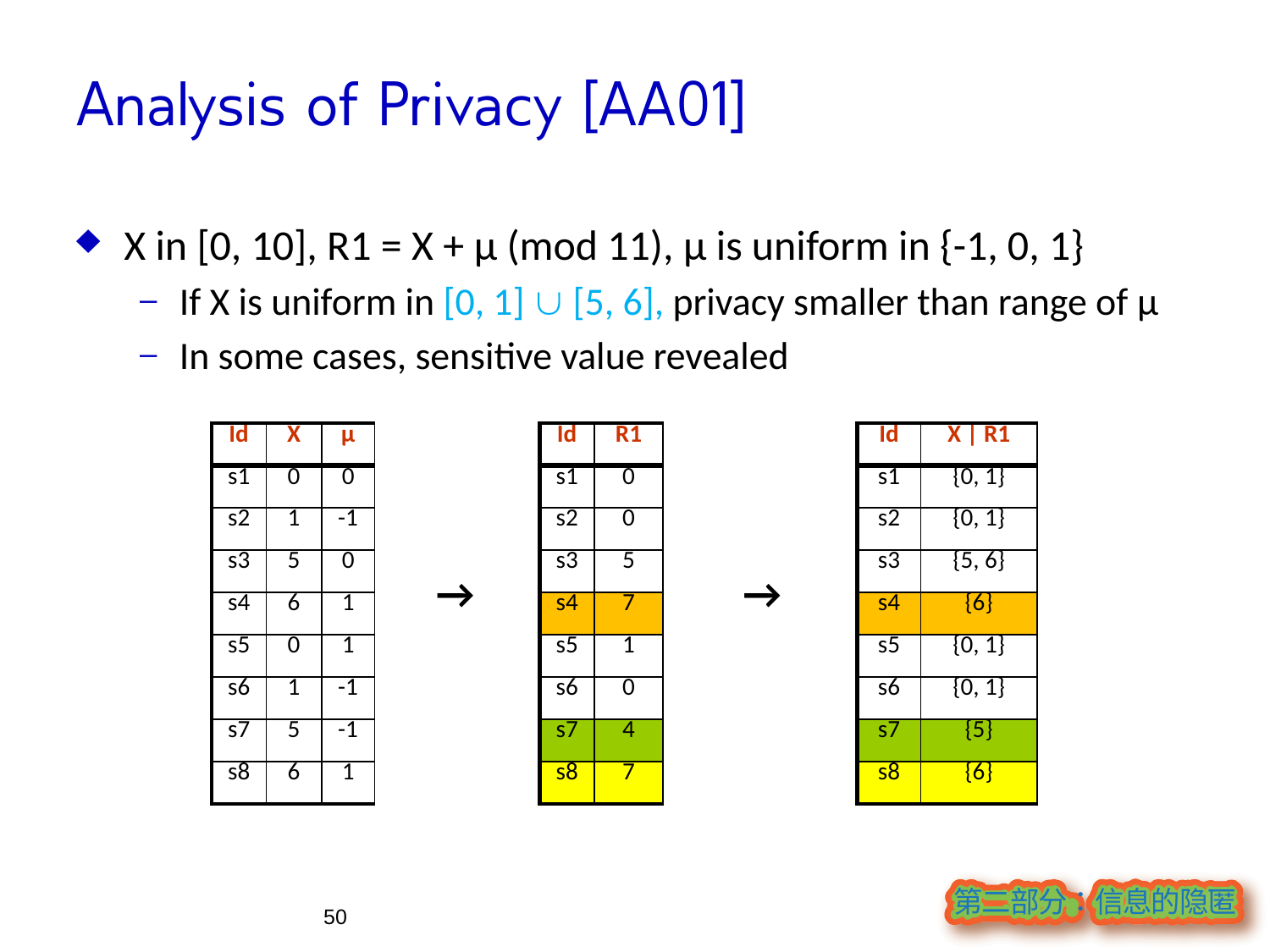

Analysis of Privacy [AA01]
X in [0, 10], R1 = X + μ (mod 11), μ is uniform in {-1, 0, 1}
If X is uniform in [0, 1] ∪ [5, 6], privacy smaller than range of μ
In some cases, sensitive value revealed
| Id | X | μ |
| --- | --- | --- |
| s1 | 0 | 0 |
| s2 | 1 | -1 |
| s3 | 5 | 0 |
| s4 | 6 | 1 |
| s5 | 0 | 1 |
| s6 | 1 | -1 |
| s7 | 5 | -1 |
| s8 | 6 | 1 |
| Id | R1 |
| --- | --- |
| s1 | 0 |
| s2 | 0 |
| s3 | 5 |
| s4 | 7 |
| s5 | 1 |
| s6 | 0 |
| s7 | 4 |
| s8 | 7 |
| Id | X | R1 |
| --- | --- |
| s1 | {0, 1} |
| s2 | {0, 1} |
| s3 | {5, 6} |
| s4 | {6} |
| s5 | {0, 1} |
| s6 | {0, 1} |
| s7 | {5} |
| s8 | {6} |
→
→
50